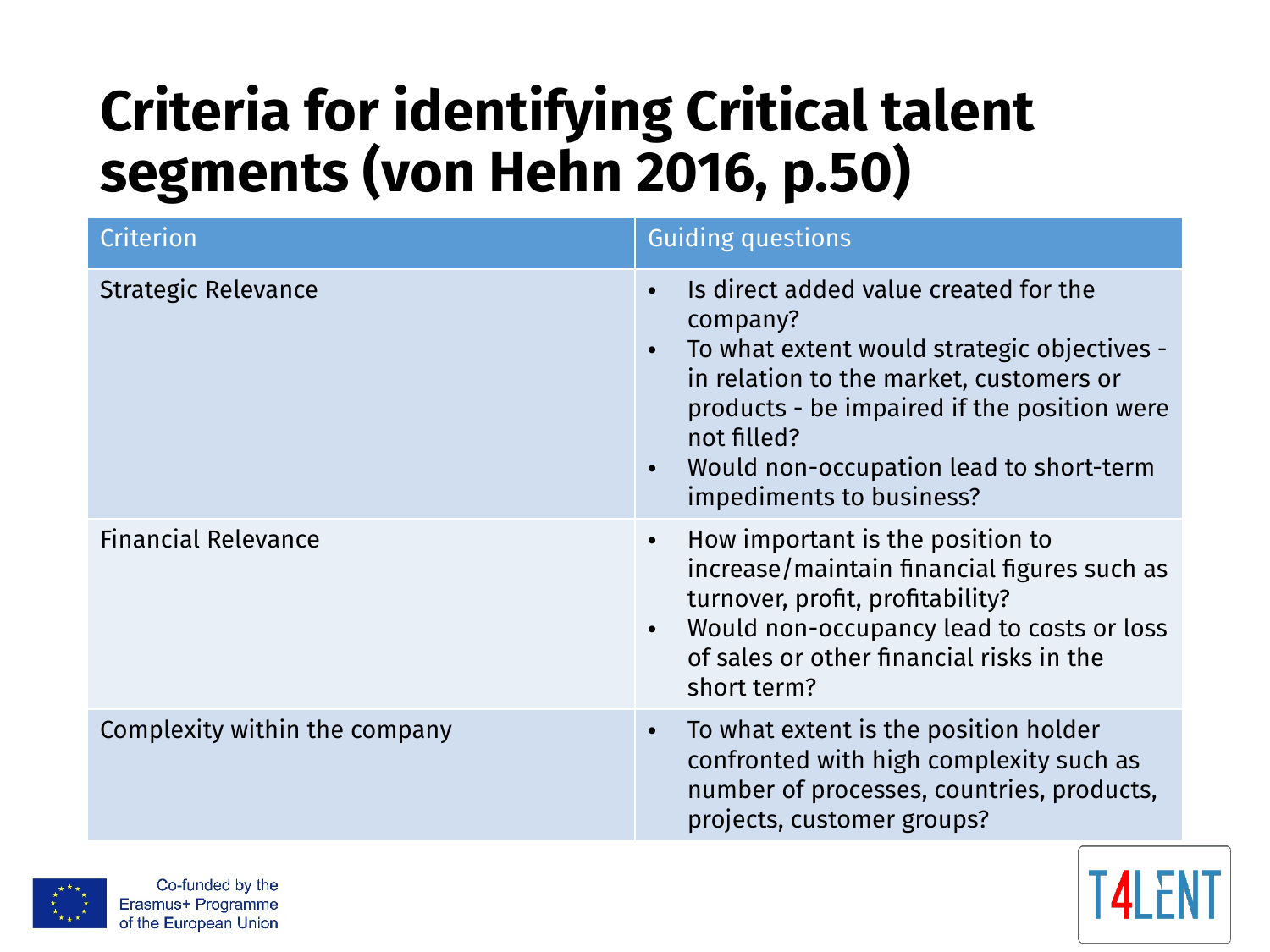

# Criteria for identifying Critical talent segments (von Hehn 2016, p.50)
| Criterion | Guiding questions |
| --- | --- |
| Strategic Relevance | Is direct added value created for the company? To what extent would strategic objectives - in relation to the market, customers or products - be impaired if the position were not filled? Would non-occupation lead to short-term impediments to business? |
| Financial Relevance | How important is the position to increase/maintain financial figures such as turnover, profit, profitability? Would non-occupancy lead to costs or loss of sales or other financial risks in the short term? |
| Complexity within the company | To what extent is the position holder confronted with high complexity such as number of processes, countries, products, projects, customer groups? |